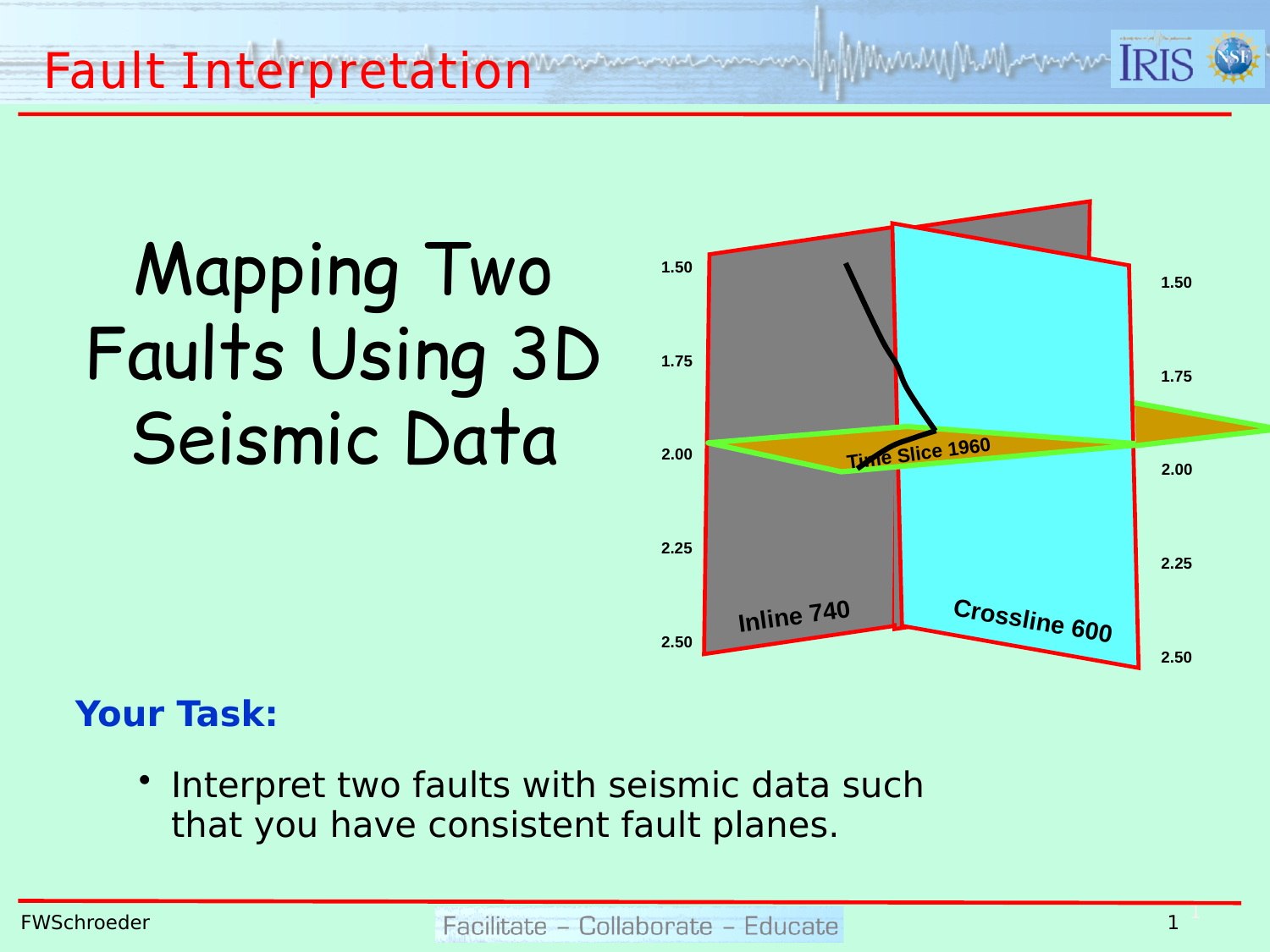

# Fault Interpretation
Mapping Two Faults Using 3D Seismic Data

1.50
1.75
2.00
2.25
2.50
Inline 740

1.50
1.75
2.00
2.25
2.50
Crossline 600

Time Slice 1960

Your Task:

Interpret two faults with seismic data such that you have consistent fault planes.